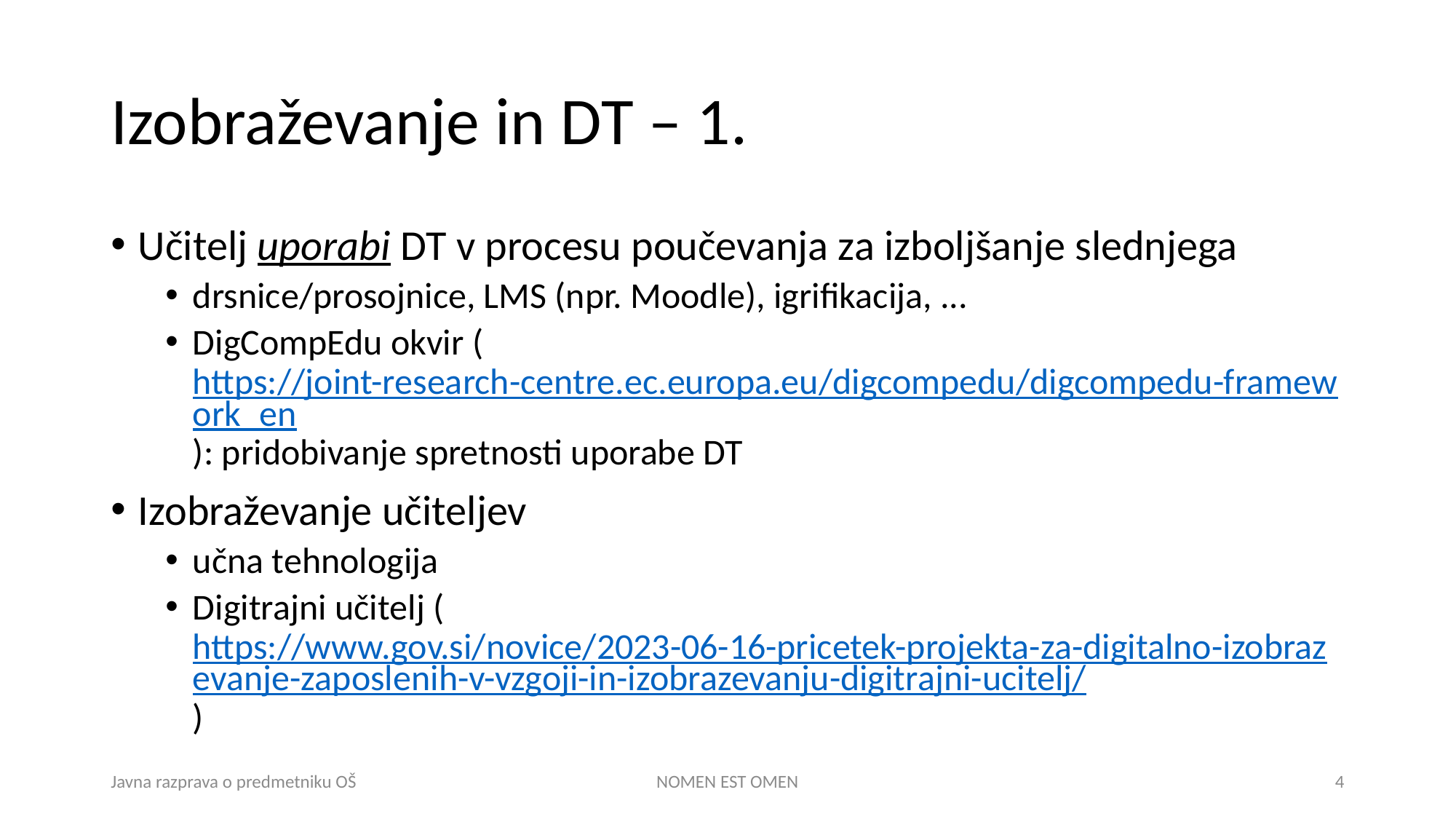

# Izobraževanje in DT – 1.
Učitelj uporabi DT v procesu poučevanja za izboljšanje slednjega
drsnice/prosojnice, LMS (npr. Moodle), igrifikacija, ...
DigCompEdu okvir (https://joint-research-centre.ec.europa.eu/digcompedu/digcompedu-framework_en): pridobivanje spretnosti uporabe DT
Izobraževanje učiteljev
učna tehnologija
Digitrajni učitelj (https://www.gov.si/novice/2023-06-16-pricetek-projekta-za-digitalno-izobrazevanje-zaposlenih-v-vzgoji-in-izobrazevanju-digitrajni-ucitelj/)
Javna razprava o predmetniku OŠ
NOMEN EST OMEN
4